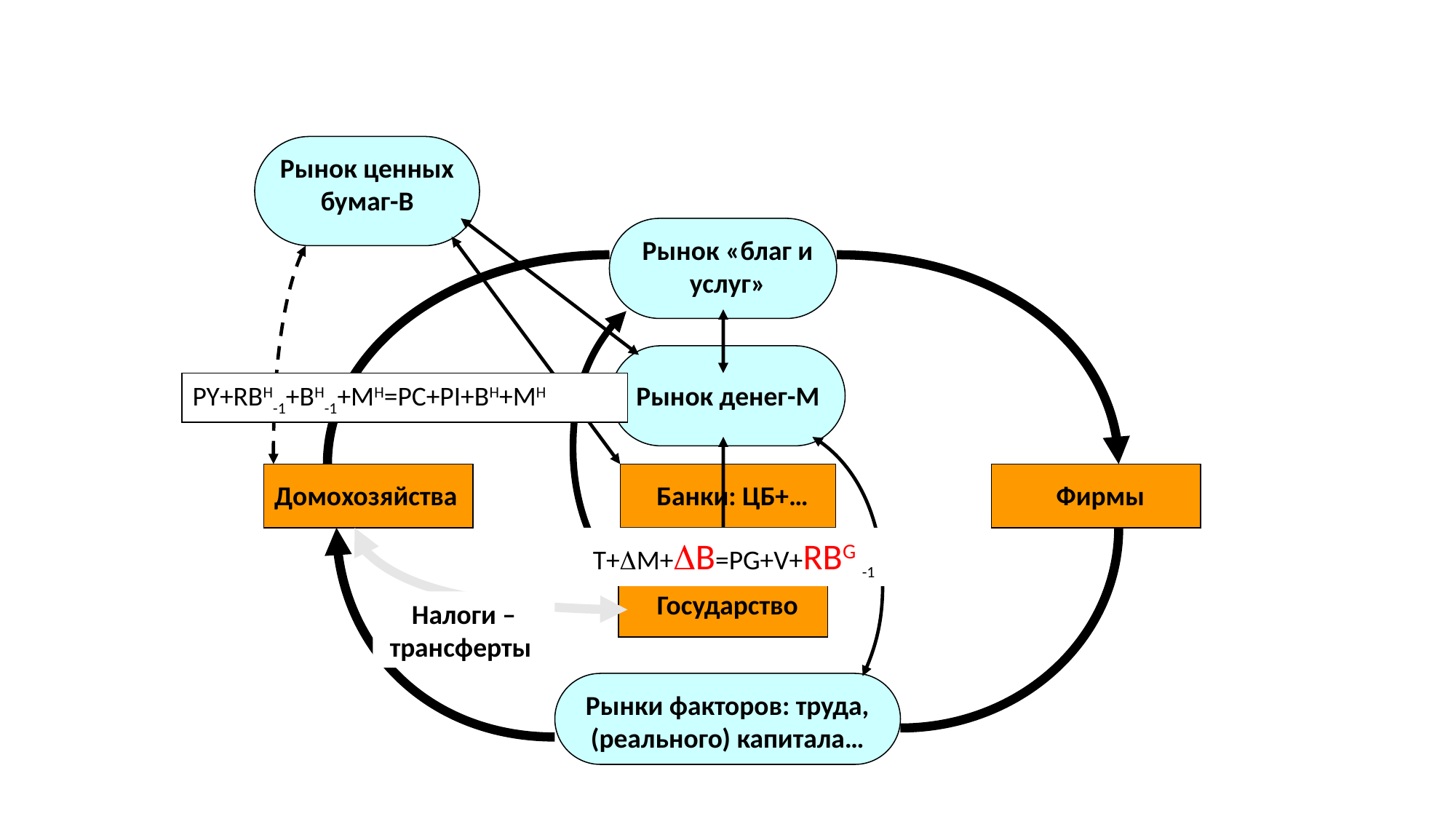

Рынок ценных бумаг-B

Рынок денег-M

Банки: ЦБ+…

Рынок «благ и услуг»

Домохозяйства
Фирмы

Рынки факторов: труда, (реального) капитала…

Государство
Налоги –трансферты
PY+RBH-1+BH-1+MH=PC+PI+BH+MH

T+ΔM+ΔB=PG+V+RBG -1